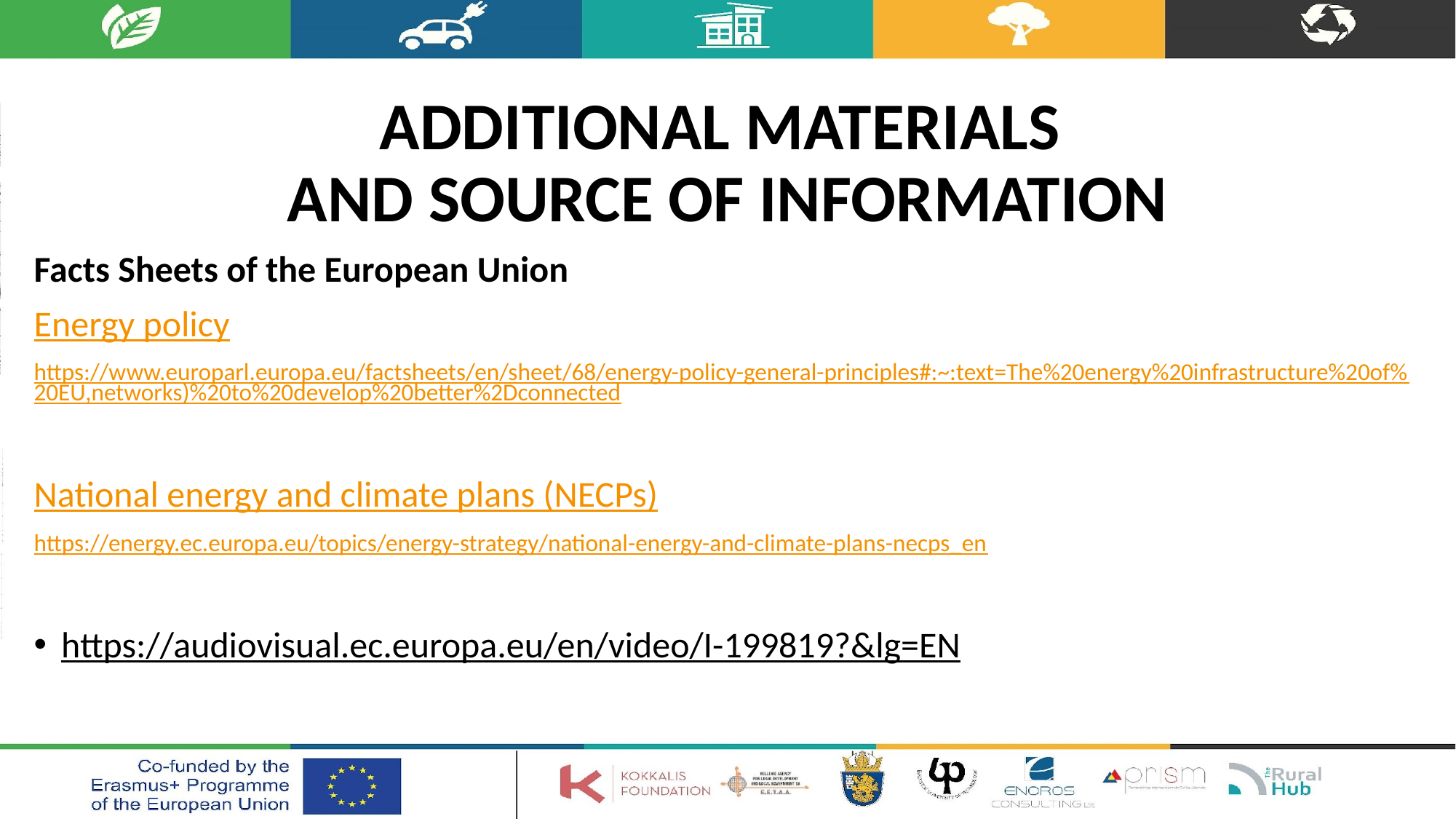

# Additional materials and source of information
Facts Sheets of the European Union
Energy policy
https://www.europarl.europa.eu/factsheets/en/sheet/68/energy-policy-general-principles#:~:text=The%20energy%20infrastructure%20of%20EU,networks)%20to%20develop%20better%2Dconnected

National energy and climate plans (NECPs)
https://energy.ec.europa.eu/topics/energy-strategy/national-energy-and-climate-plans-necps_en

https://audiovisual.ec.europa.eu/en/video/I-199819?&lg=EN